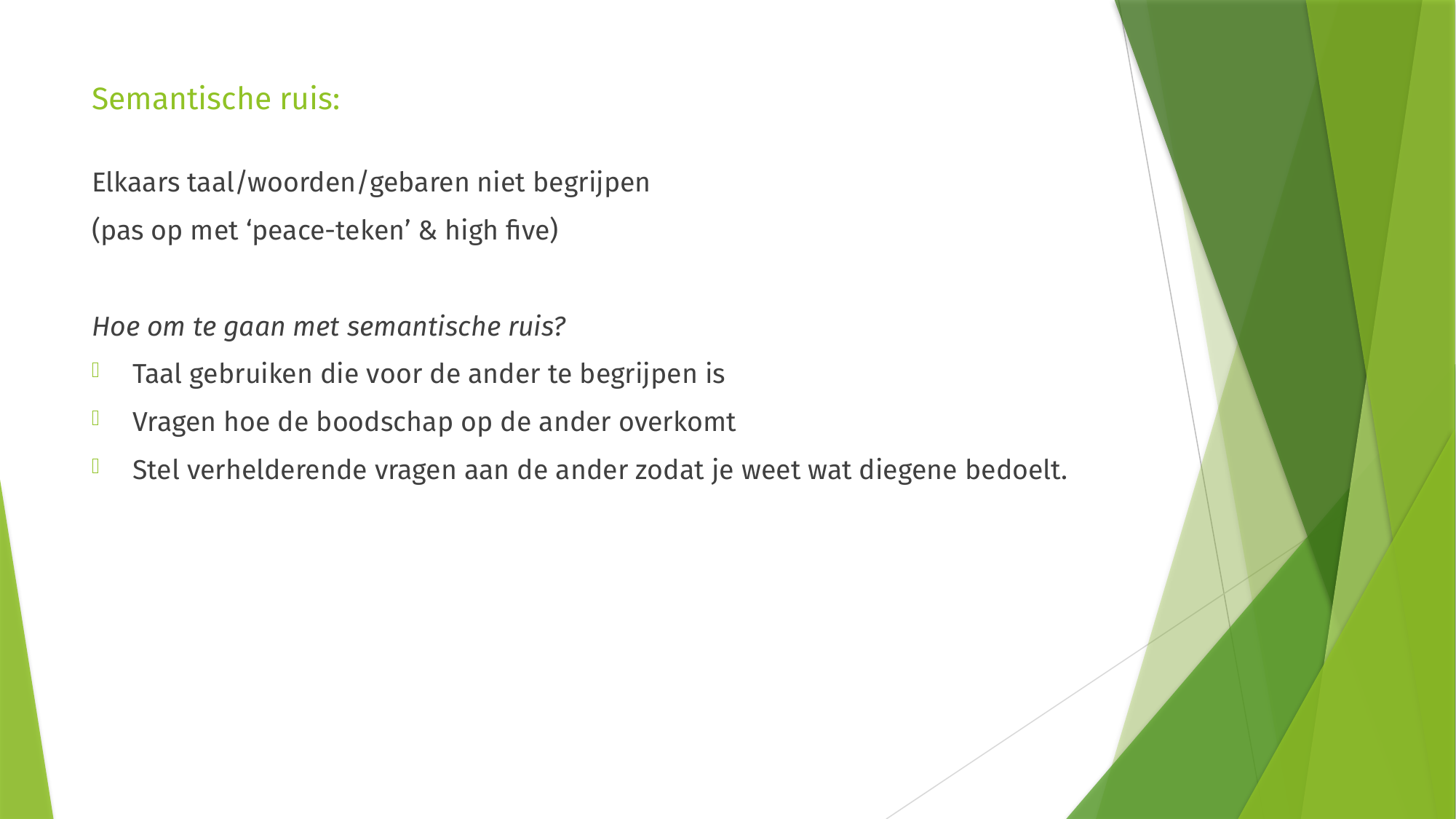

# Semantische ruis:
Elkaars taal/woorden/gebaren niet begrijpen
(pas op met ‘peace-teken’ & high five)

Hoe om te gaan met semantische ruis?
Taal gebruiken die voor de ander te begrijpen is
Vragen hoe de boodschap op de ander overkomt
Stel verhelderende vragen aan de ander zodat je weet wat diegene bedoelt.